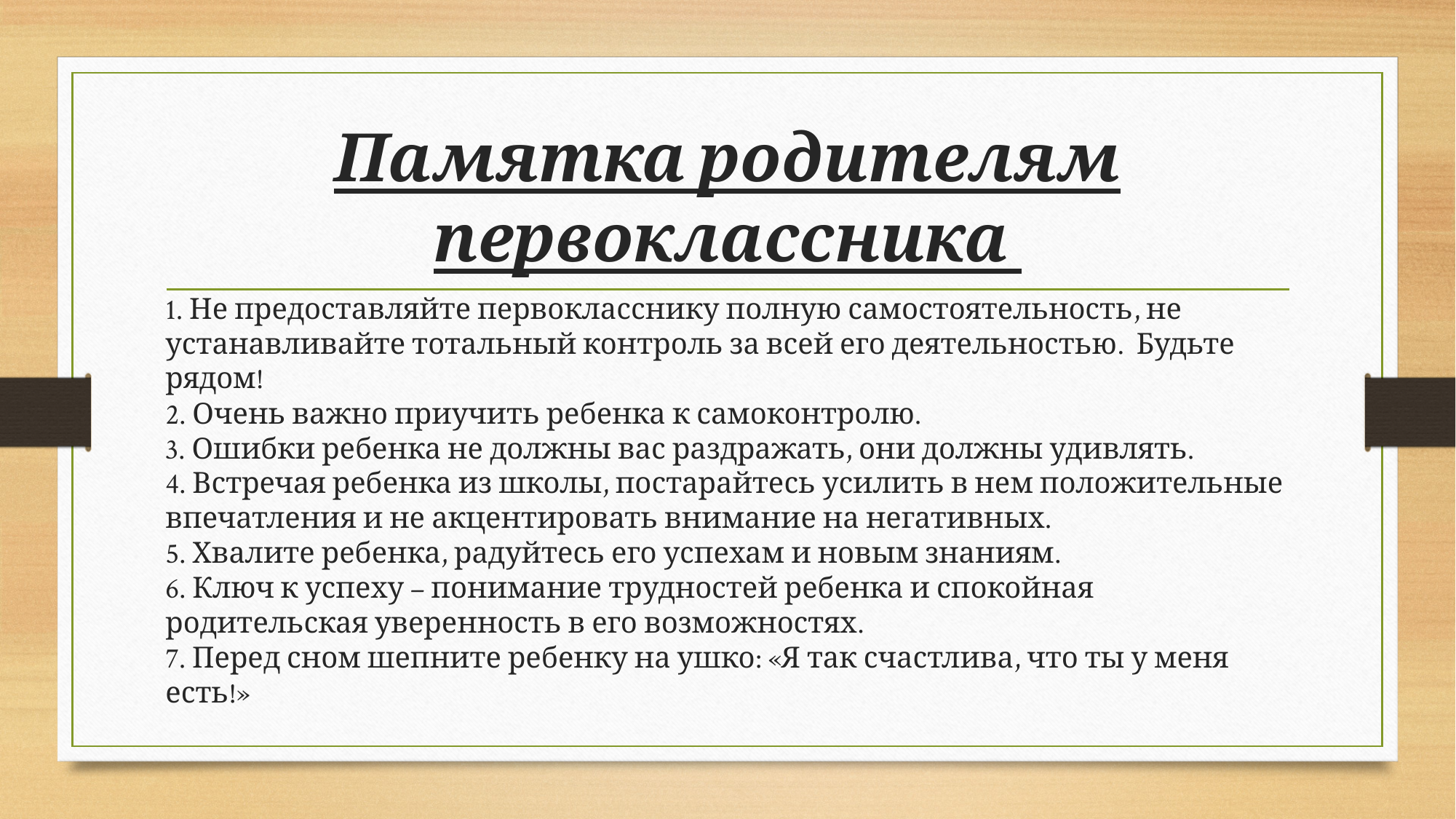

# Памятка родителям первоклассника
1. Не предоставляйте первокласснику полную самостоятельность, не устанавливайте тотальный контроль за всей его деятельностью.  Будьте рядом!
2. Очень важно приучить ребенка к самоконтролю. 
3. Ошибки ребенка не должны вас раздражать, они должны удивлять. 
4. Встречая ребенка из школы, постарайтесь усилить в нем положительные впечатления и не акцентировать внимание на негативных. 
5. Хвалите ребенка, радуйтесь его успехам и новым знаниям.
6. Ключ к успеху – понимание трудностей ребенка и спокойная родительская уверенность в его возможностях. 
7. Перед сном шепните ребенку на ушко: «Я так счастлива, что ты у меня есть!»